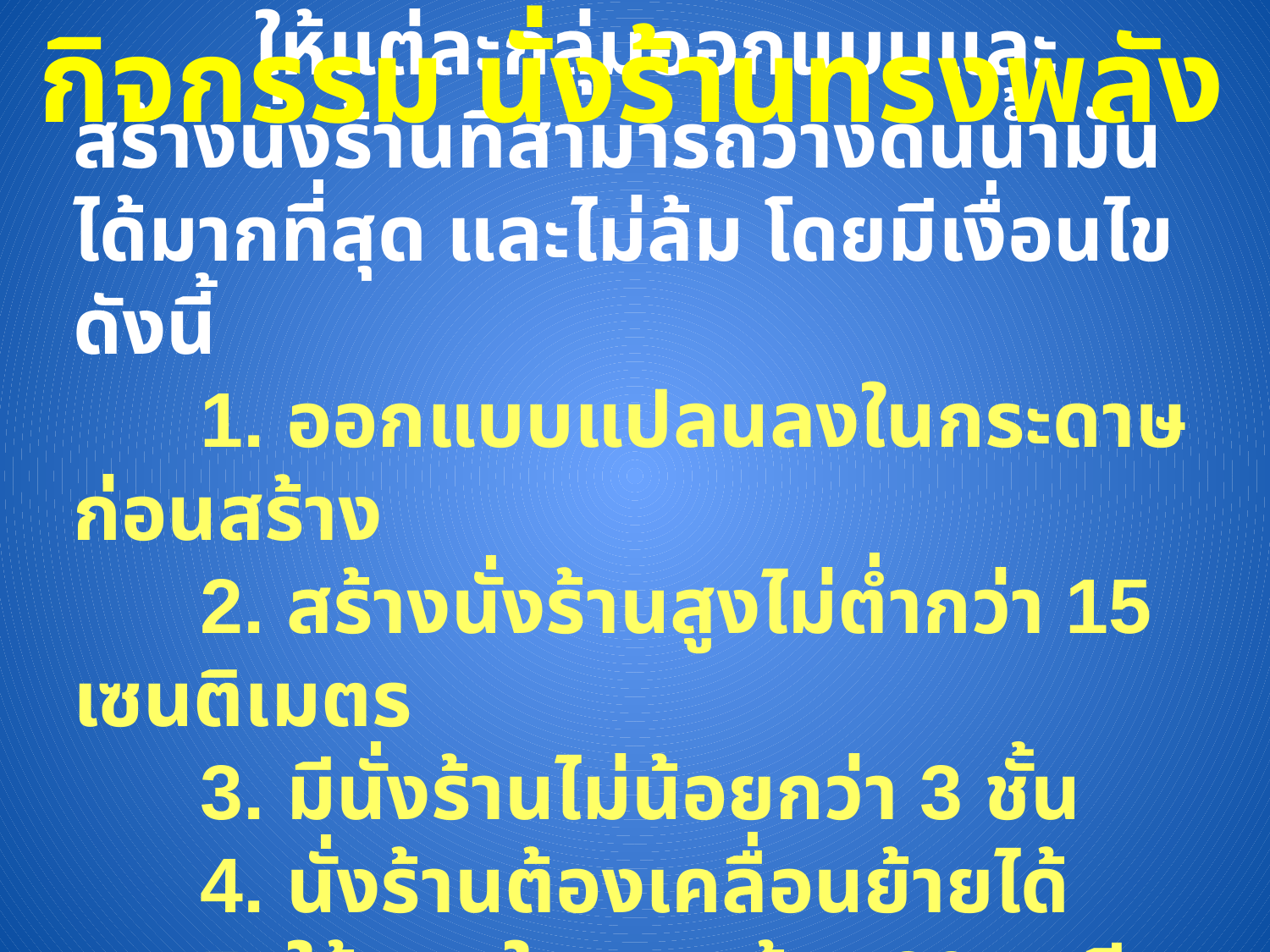

กิจกรรม นั่งร้านทรงพลัง
# ให้แต่ละกลุ่มออกแบบและสร้างนั่งร้านที่สามารถวางดินน้ำมันได้มากที่สุด และไม่ล้ม โดยมีเงื่อนไข ดังนี้ 1. ออกแบบแปลนลงในกระดาษก่อนสร้าง 2. สร้างนั่งร้านสูงไม่ต่ำกว่า 15 เซนติเมตร 3. มีนั่งร้านไม่น้อยกว่า 3 ชั้น 4. นั่งร้านต้องเคลื่อนย้ายได้ 5. ใช้เวลาในการสร้าง 20 นาที